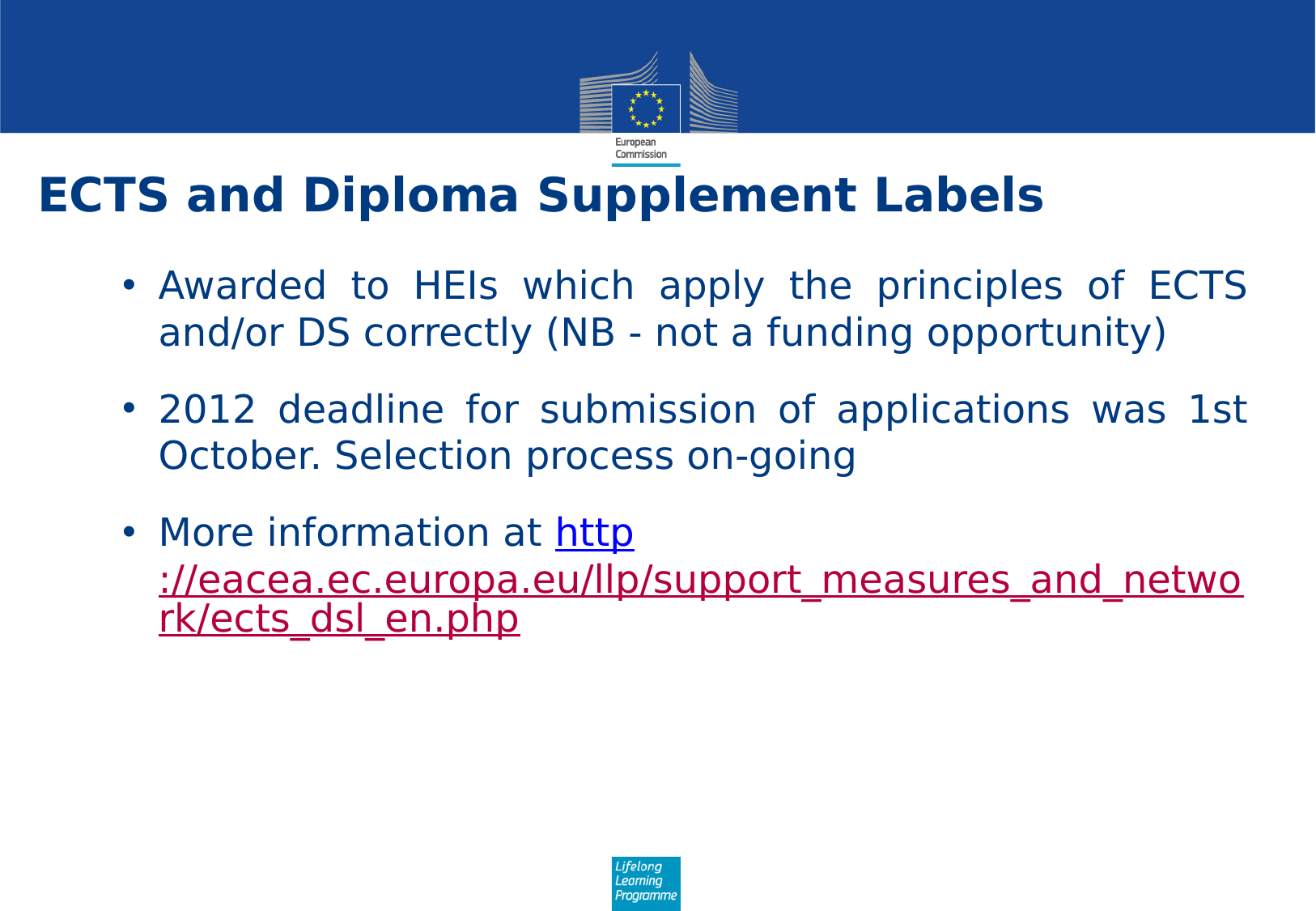

# ECTS and Diploma Supplement Labels
Awarded to HEIs which apply the principles of ECTS and/or DS correctly (NB - not a funding opportunity)
2012 deadline for submission of applications was 1st October. Selection process on-going
More information at http://eacea.ec.europa.eu/llp/support_measures_and_network/ects_dsl_en.php